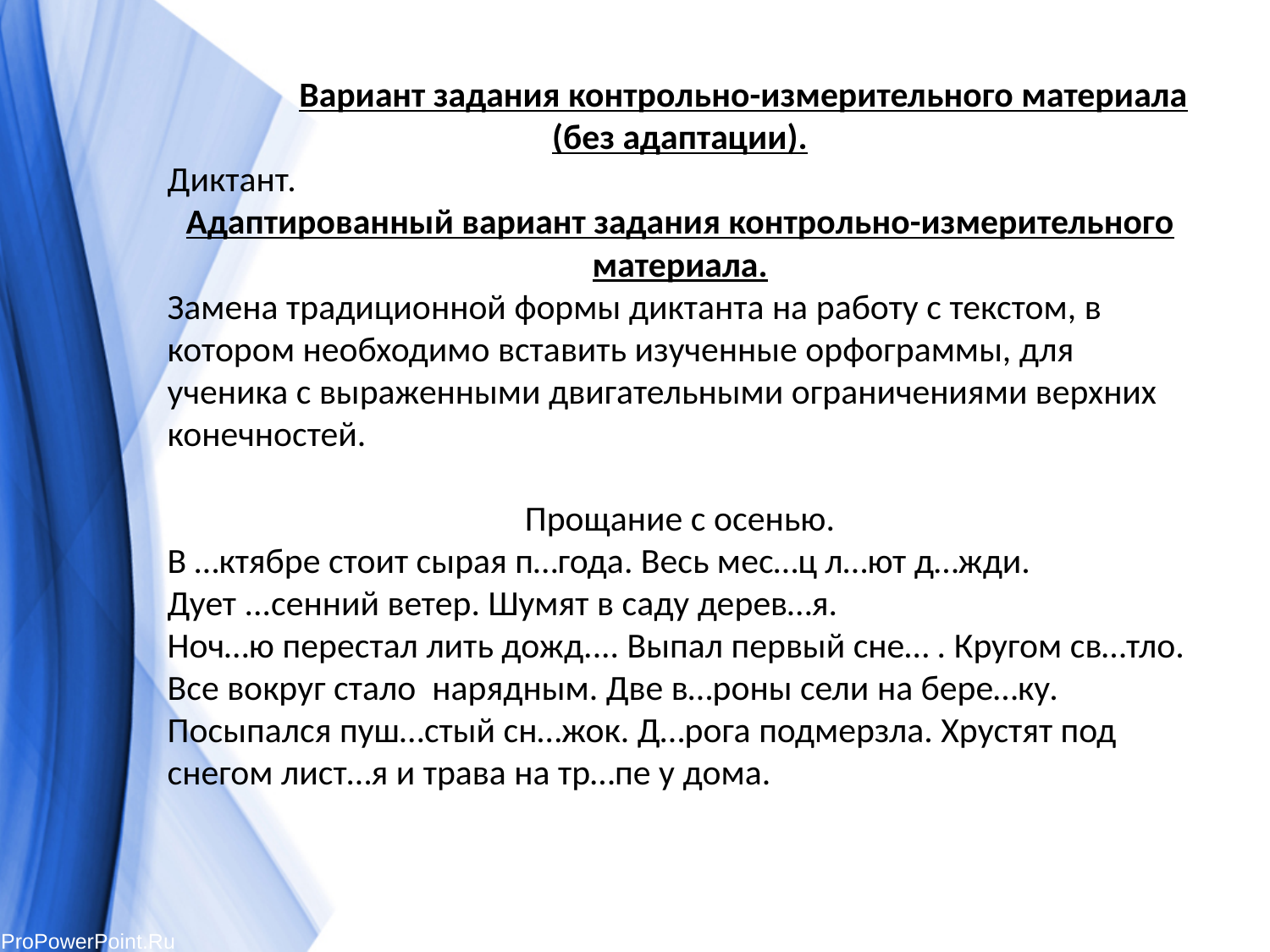

Вариант задания контрольно-измерительного материала (без адаптации).
Диктант.
Адаптированный вариант задания контрольно-измерительного материала.
Замена традиционной формы диктанта на работу с текстом, в котором необходимо вставить изученные орфограммы, для ученика с выраженными двигательными ограничениями верхних конечностей.

Прощание с осенью.
В …ктябре стоит сырая п…года. Весь мес…ц л…ют д…жди. Дует ...сенний ветер. Шумят в саду дерев…я.
Ноч…ю перестал лить дожд.... Выпал первый сне… . Кругом св…тло. Все вокруг стало  нарядным. Две в…роны сели на бере…ку. Посыпался пуш…стый сн…жок. Д…рога подмерзла. Хрустят под снегом лист…я и трава на тр…пе у дома.